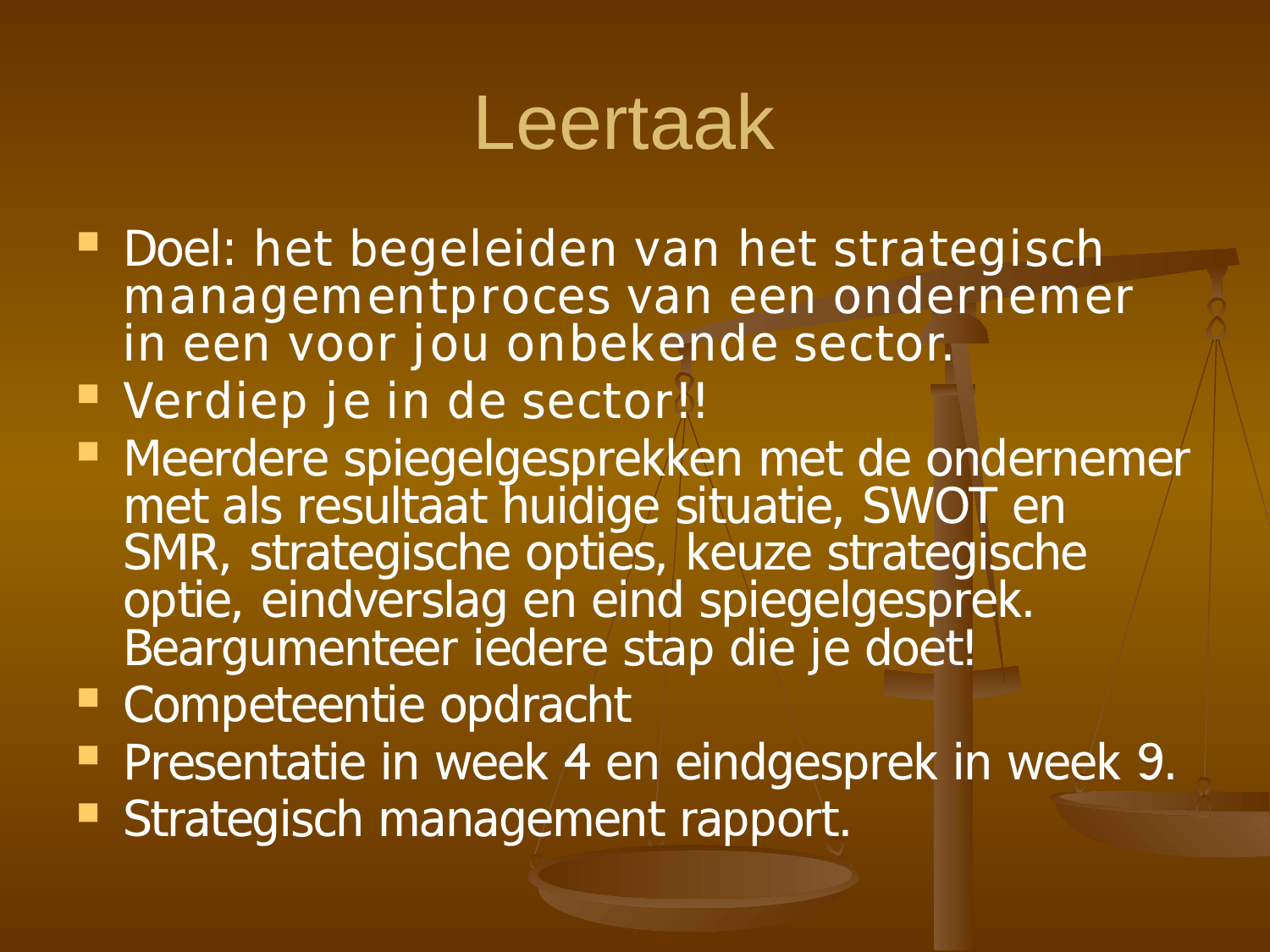

# Leertaak
Doel: het begeleiden van het strategisch managementproces van een ondernemer in een voor jou onbekende sector.
Verdiep je in de sector!!
Meerdere spiegelgesprekken met de ondernemer met als resultaat huidige situatie, SWOT en SMR, strategische opties, keuze strategische optie, eindverslag en eind spiegelgesprek. Beargumenteer iedere stap die je doet!
Competeentie opdracht
Presentatie in week 4 en eindgesprek in week 9.
Strategisch management rapport.